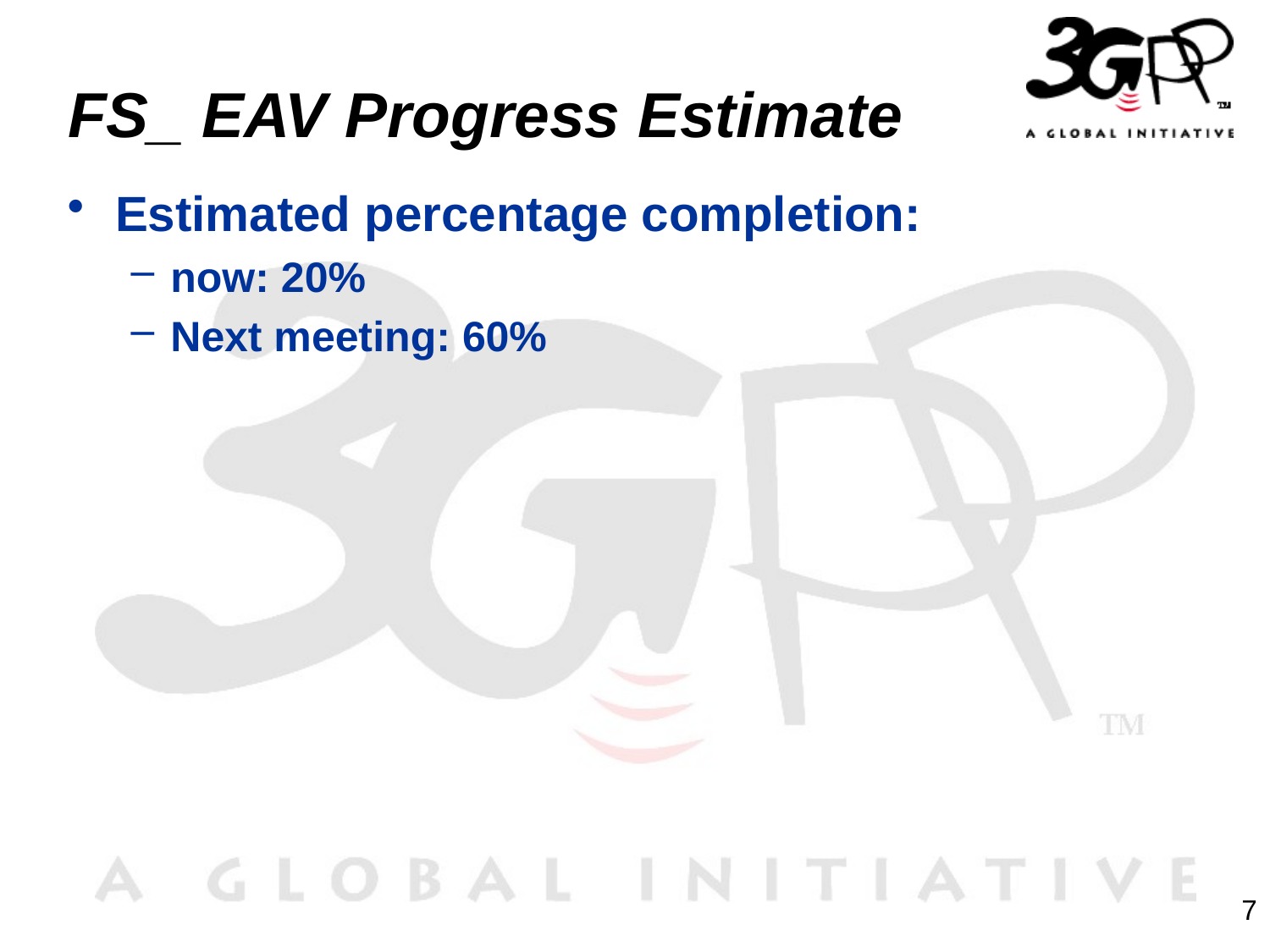

# FS_ EAV Progress Estimate
Estimated percentage completion:
now: 20%
Next meeting: 60%
7